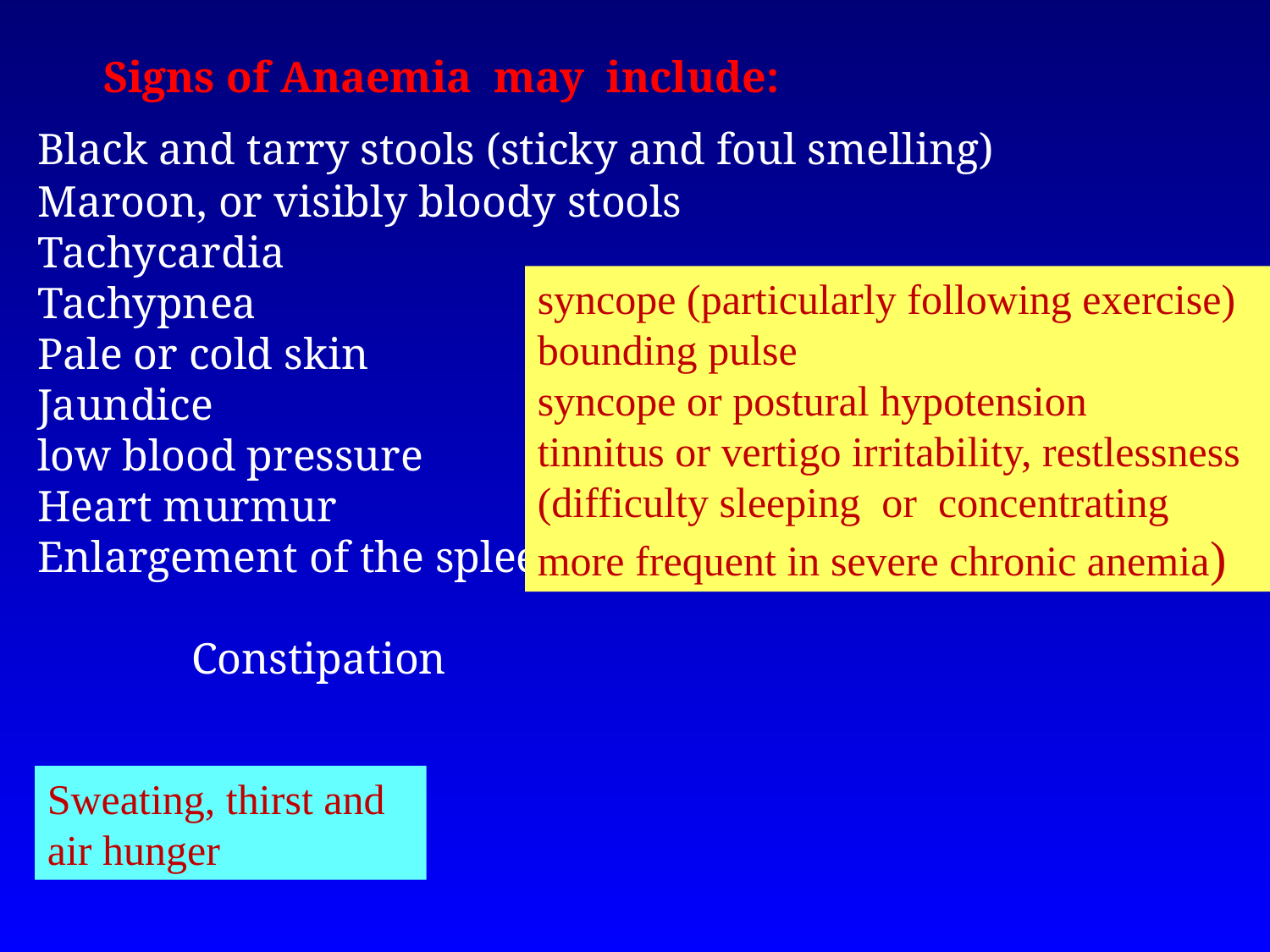

Signs of Anaemia  may  include:

Black and tarry stools (sticky and foul smelling)

Maroon, or visibly bloody stools
Tachycardia
Tachypnea
Pale or cold skin
Jaundice
low blood pressure
Heart murmur
Enlargement of the spleen                                                                                                                                                                                            Constipation

syncope (particularly following exercise)
bounding pulse
syncope or postural hypotension
tinnitus or vertigo irritability, restlessness
(difficulty sleeping  or  concentrating  more frequent in severe chronic anemia)
Sweating, thirst and air hunger